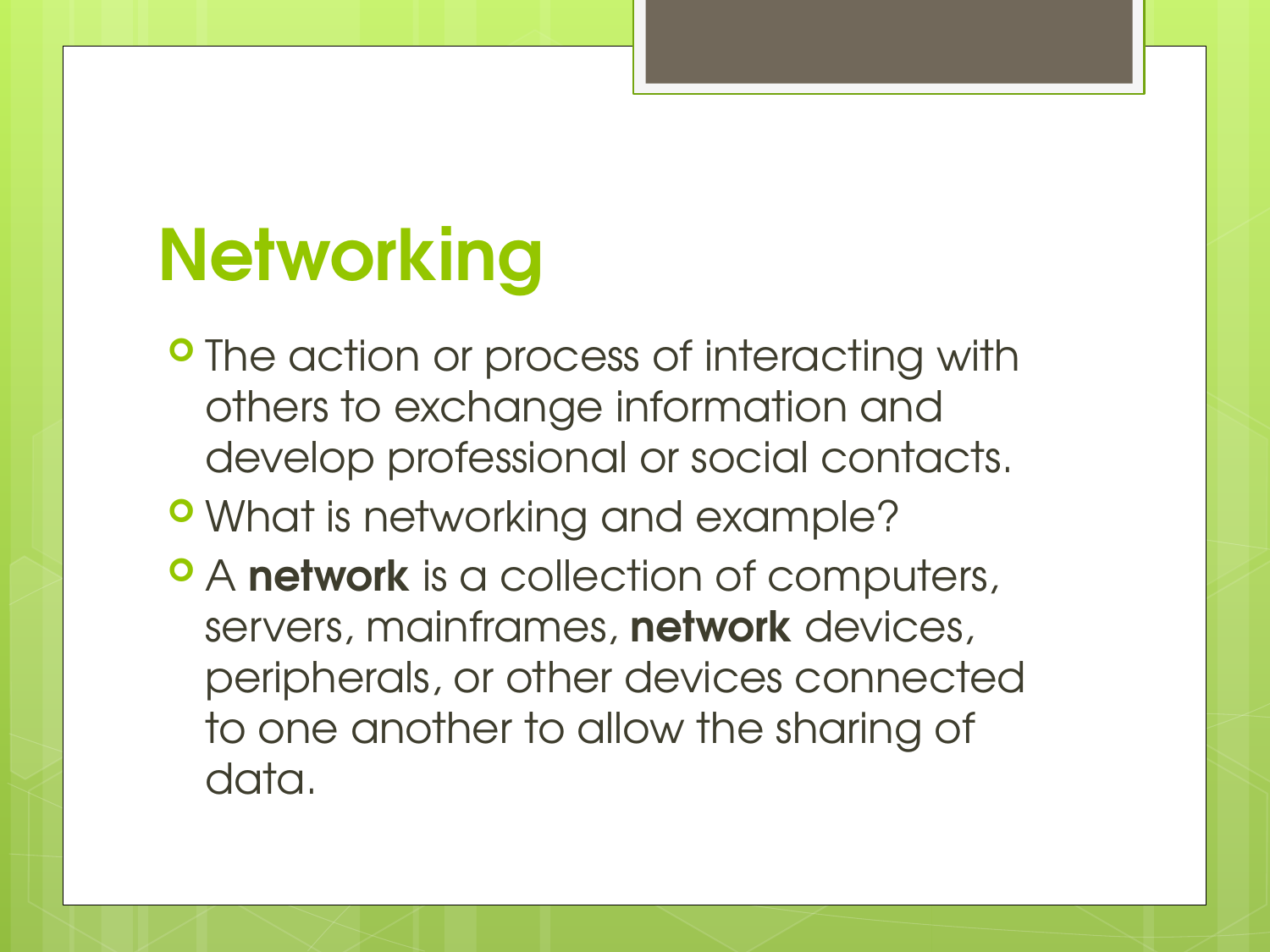

# Networking
The action or process of interacting with others to exchange information and develop professional or social contacts.
What is networking and example?
A network is a collection of computers, servers, mainframes, network devices, peripherals, or other devices connected to one another to allow the sharing of data.